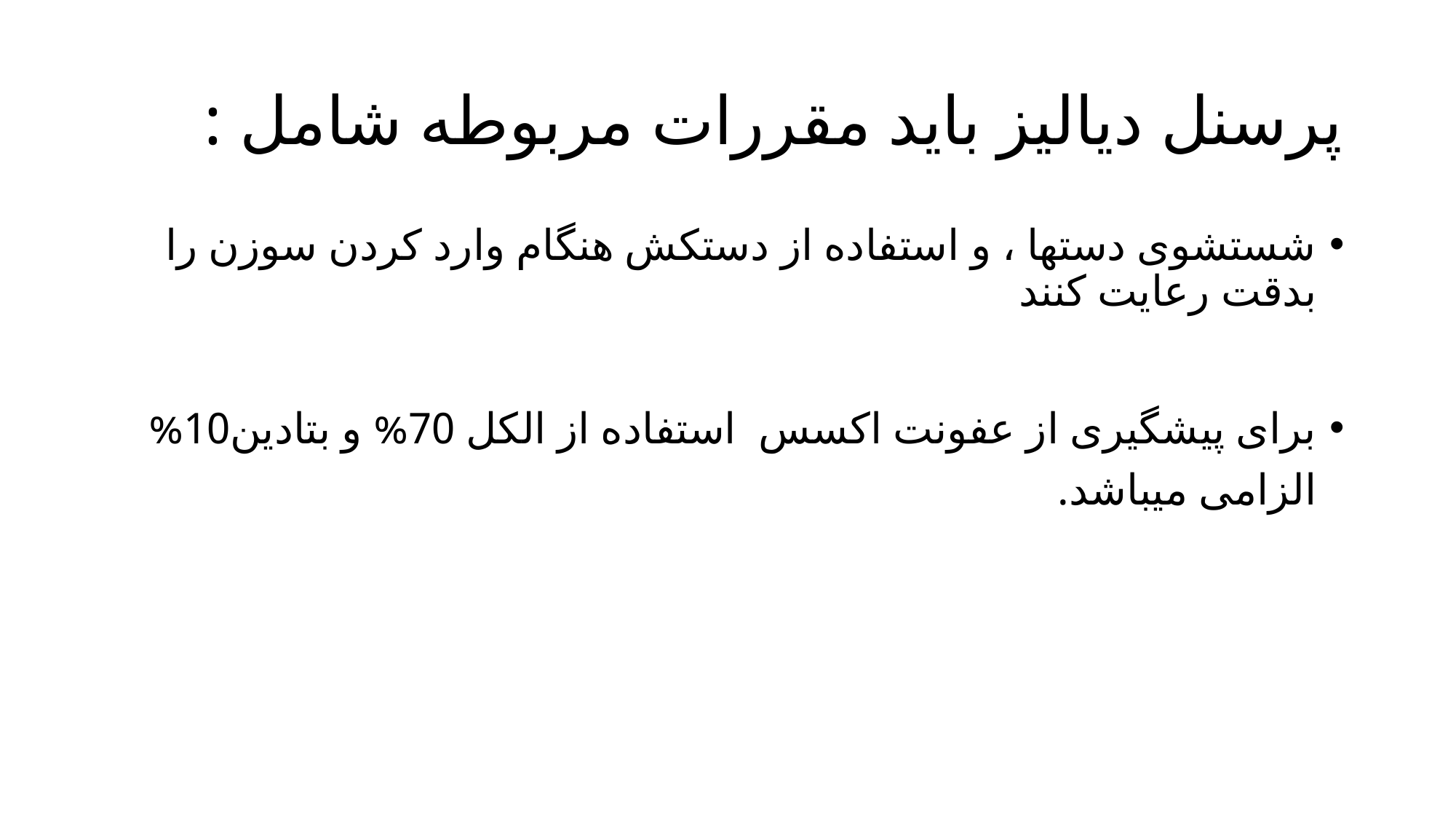

# پرسنل دیالیز باید مقررات مربوطه شامل :
شستشوی دستها ، و استفاده از دستکش هنگام وارد کردن سوزن را بدقت رعایت کنند

برای پیشگیری از عفونت اکسس  استفاده از الکل 70% و بتادین10%  الزامی میباشد.